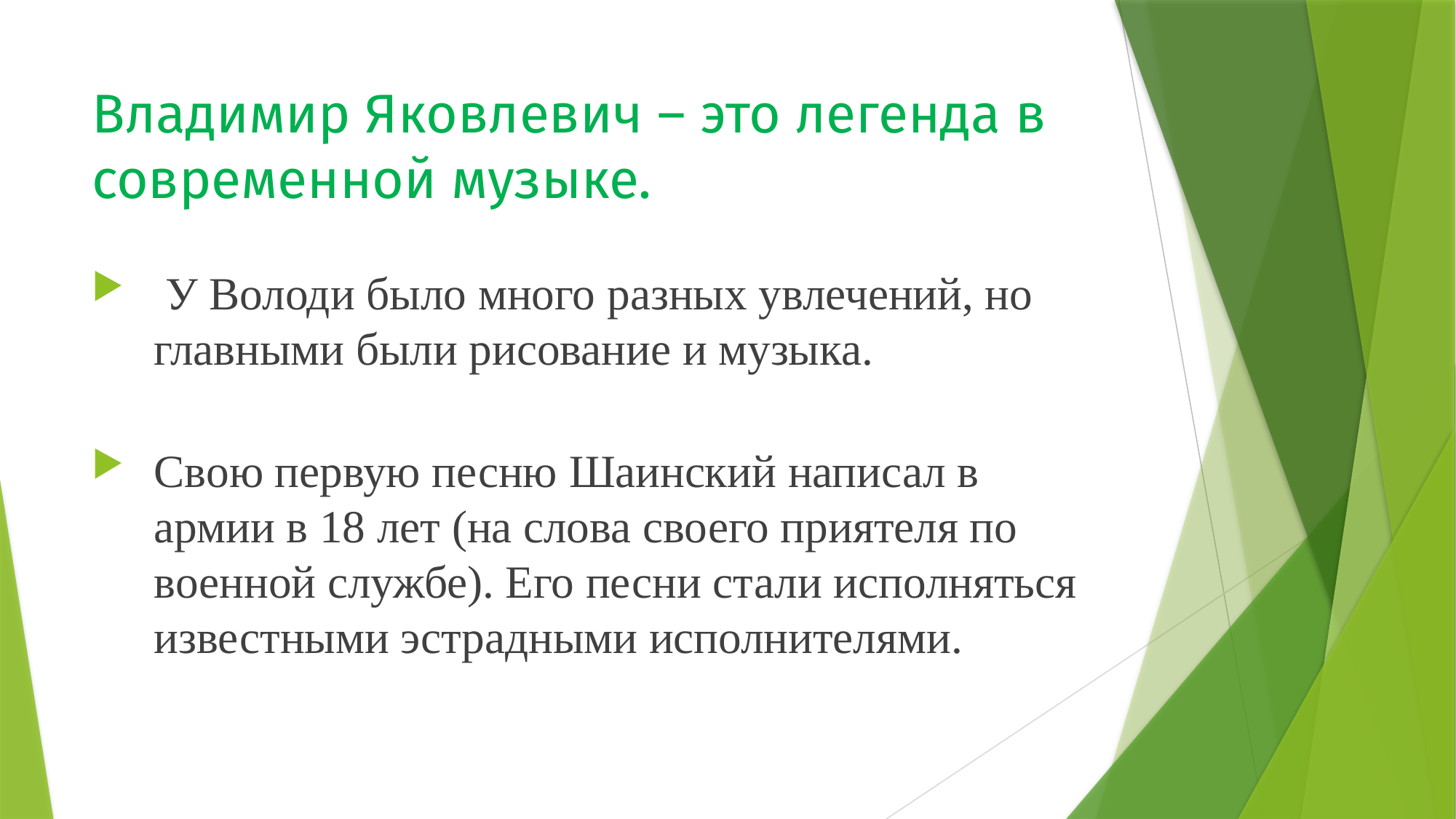

# Владимир Яковлевич – это легенда в современной музыке.
 У Володи было много разных увлечений, но главными были рисование и музыка.

Свою первую песню Шаинский написал в армии в 18 лет (на слова своего приятеля по военной службе). Его песни стали исполняться известными эстрадными исполнителями.